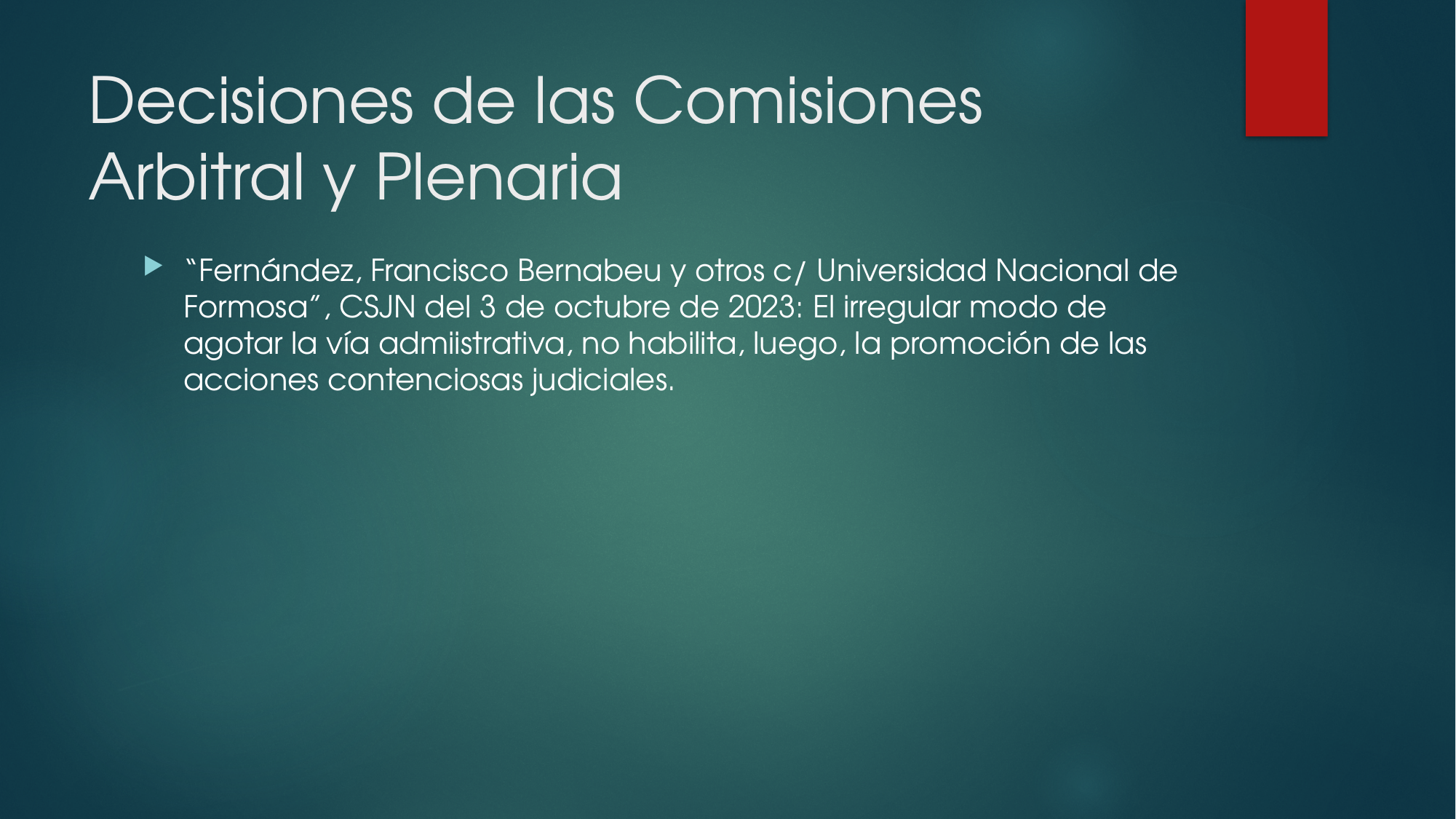

# Decisiones de las Comisiones Arbitral y Plenaria
“Fernández, Francisco Bernabeu y otros c/ Universidad Nacional de Formosa”, CSJN del 3 de octubre de 2023: El irregular modo de agotar la vía admiistrativa, no habilita, luego, la promoción de las acciones contenciosas judiciales.